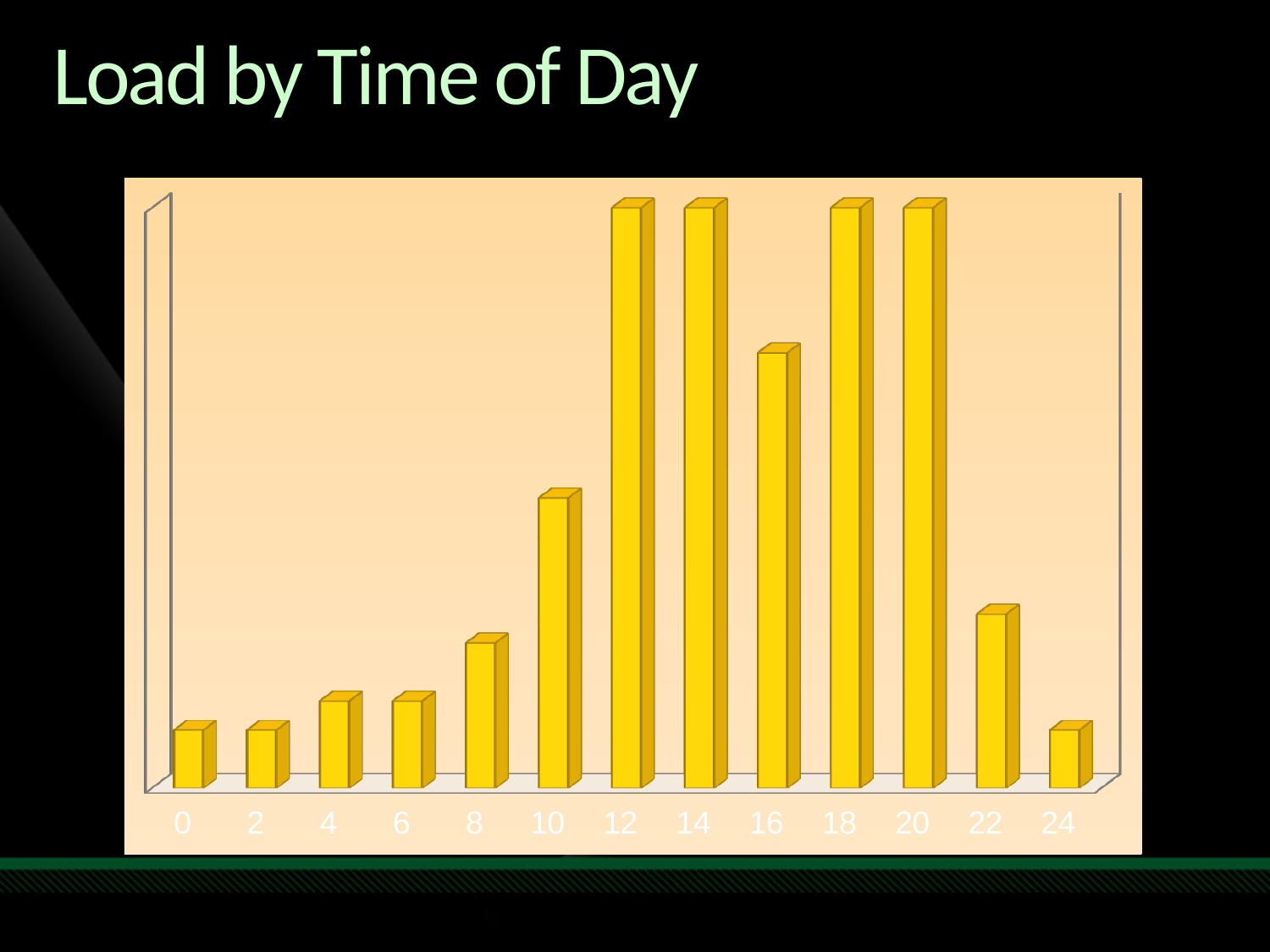

# Load by Time of Day

[unsupported chart]